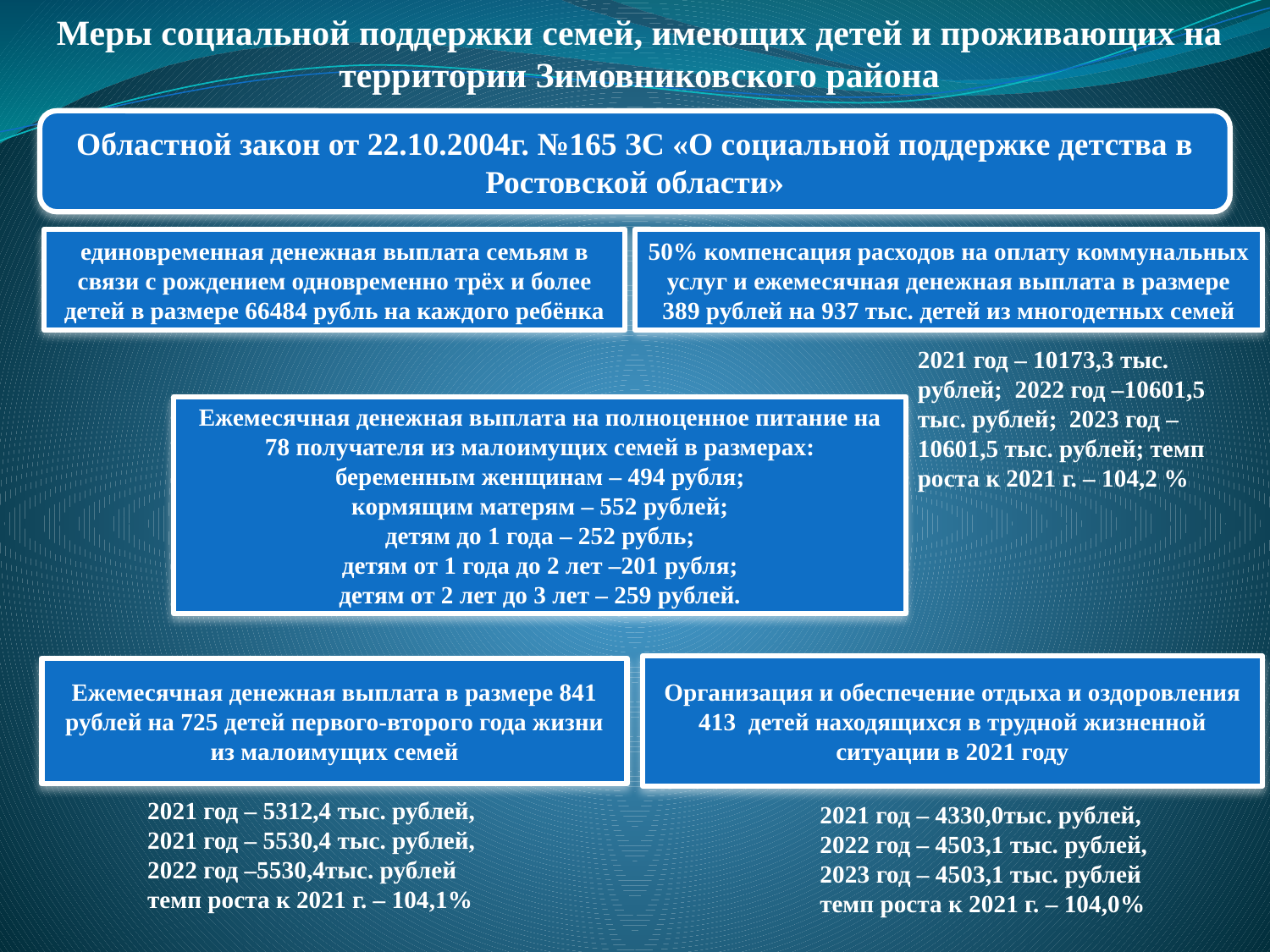

Меры социальной поддержки семей, имеющих детей и проживающих на территории Зимовниковского района
Областной закон от 22.10.2004г. №165 ЗС «О социальной поддержке детства в Ростовской области»
единовременная денежная выплата семьям в связи с рождением одновременно трёх и более детей в размере 66484 рубль на каждого ребёнка
50% компенсация расходов на оплату коммунальных услуг и ежемесячная денежная выплата в размере 389 рублей на 937 тыс. детей из многодетных семей
2021 год – 10173,3 тыс. рублей;  2022 год –10601,5 тыс. рублей;  2023 год – 10601,5 тыс. рублей; темп роста к 2021 г. – 104,2 %
Ежемесячная денежная выплата на полноценное питание на 78 получателя из малоимущих семей в размерах:
беременным женщинам – 494 рубля;
кормящим матерям – 552 рублей;
детям до 1 года – 252 рубль;
детям от 1 года до 2 лет –201 рубля;
детям от 2 лет до 3 лет – 259 рублей.
Организация и обеспечение отдыха и оздоровления 413  детей находящихся в трудной жизненной ситуации в 2021 году
Ежемесячная денежная выплата в размере 841 рублей на 725 детей первого-второго года жизни из малоимущих семей
2021 год – 5312,4 тыс. рублей,
2021 год – 5530,4 тыс. рублей,
2022 год –5530,4тыс. рублей
темп роста к 2021 г. – 104,1%
2021 год – 4330,0тыс. рублей,
2022 год – 4503,1 тыс. рублей,
2023 год – 4503,1 тыс. рублей
темп роста к 2021 г. – 104,0%